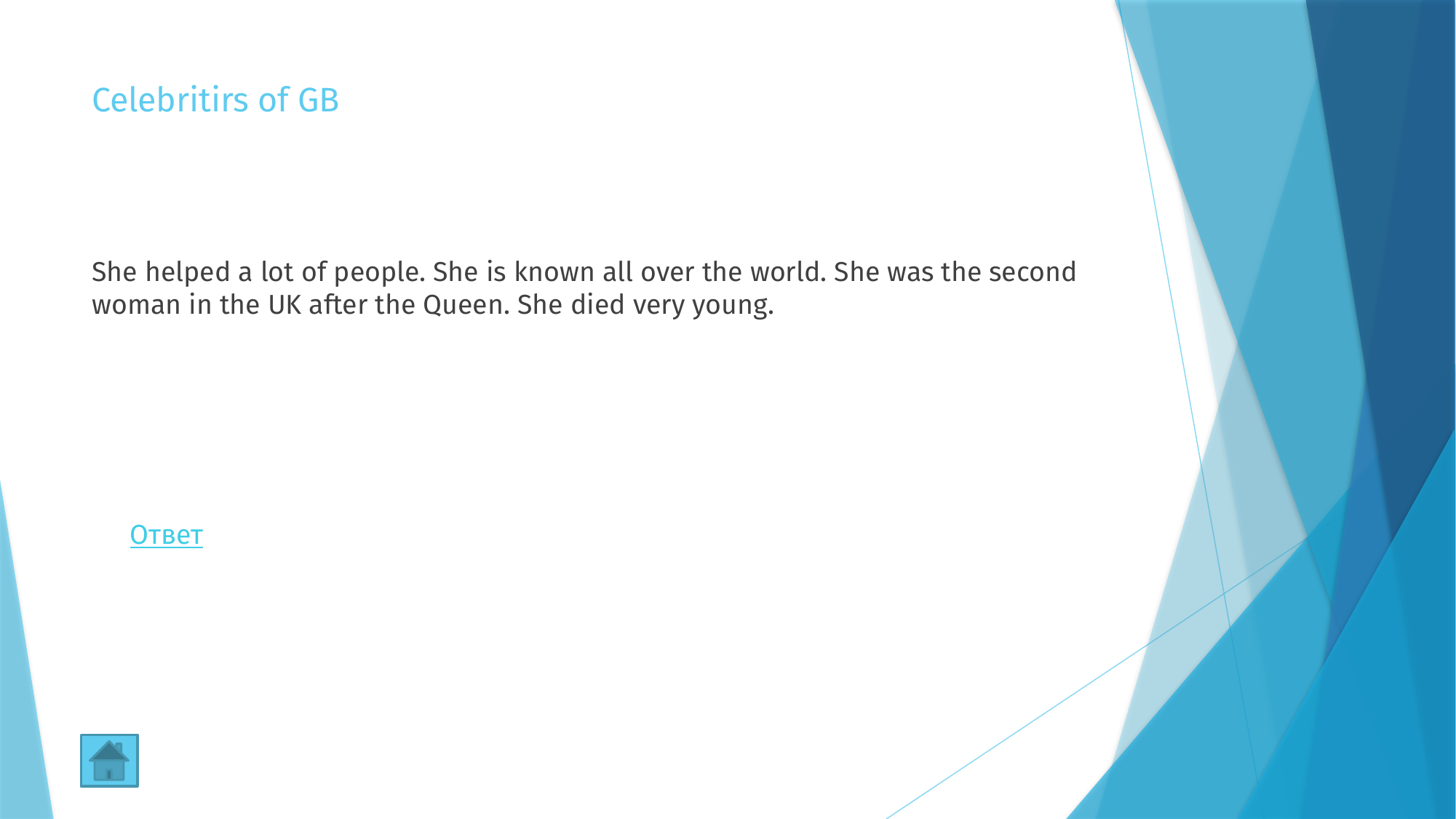

# Celebritirs of GB
She helped a lot of people. She is known all over the world. She was the second woman in the UK after the Queen. She died very young.
Ответ